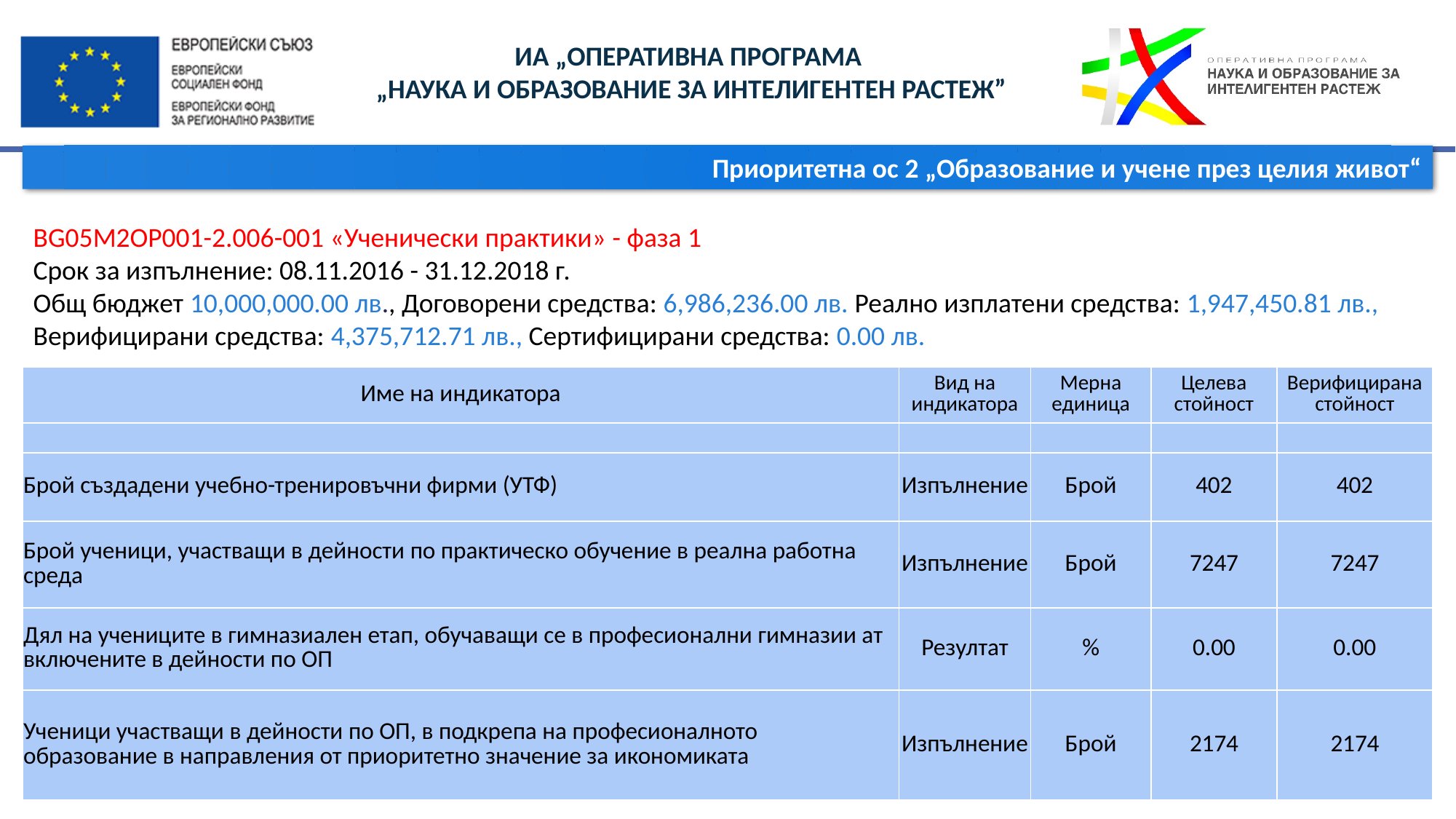

Приоритетна ос 2 „Образование и учене през целия живот“
BG05M2OP001-2.006-001 «Ученически практики» - фаза 1
Срок за изпълнение: 08.11.2016 - 31.12.2018 г.
Общ бюджет 10,000,000.00 лв., Договорени средства: 6,986,236.00 лв. Реално изплатени средства: 1,947,450.81 лв., Верифицирани средства: 4,375,712.71 лв., Сертифицирани средства: 0.00 лв.
| Име на индикатора | Вид на индикатора | Мерна единица | Целева стойност | Верифицирана стойност |
| --- | --- | --- | --- | --- |
|  |  |  |  |  |
| Брой създадени учебно-тренировъчни фирми (УТФ) | Изпълнение | Брой | 402 | 402 |
| Брой ученици, участващи в дейности по практическо обучение в реална работна среда | Изпълнение | Брой | 7247 | 7247 |
| Дял на учениците в гимназиален етап, обучаващи се в професионални гимназии ат включените в дейности по ОП | Резултат | % | 0.00 | 0.00 |
| Ученици участващи в дейности по ОП, в подкрепа на професионалното образование в направления от приоритетно значение за икономиката | Изпълнение | Брой | 2174 | 2174 |